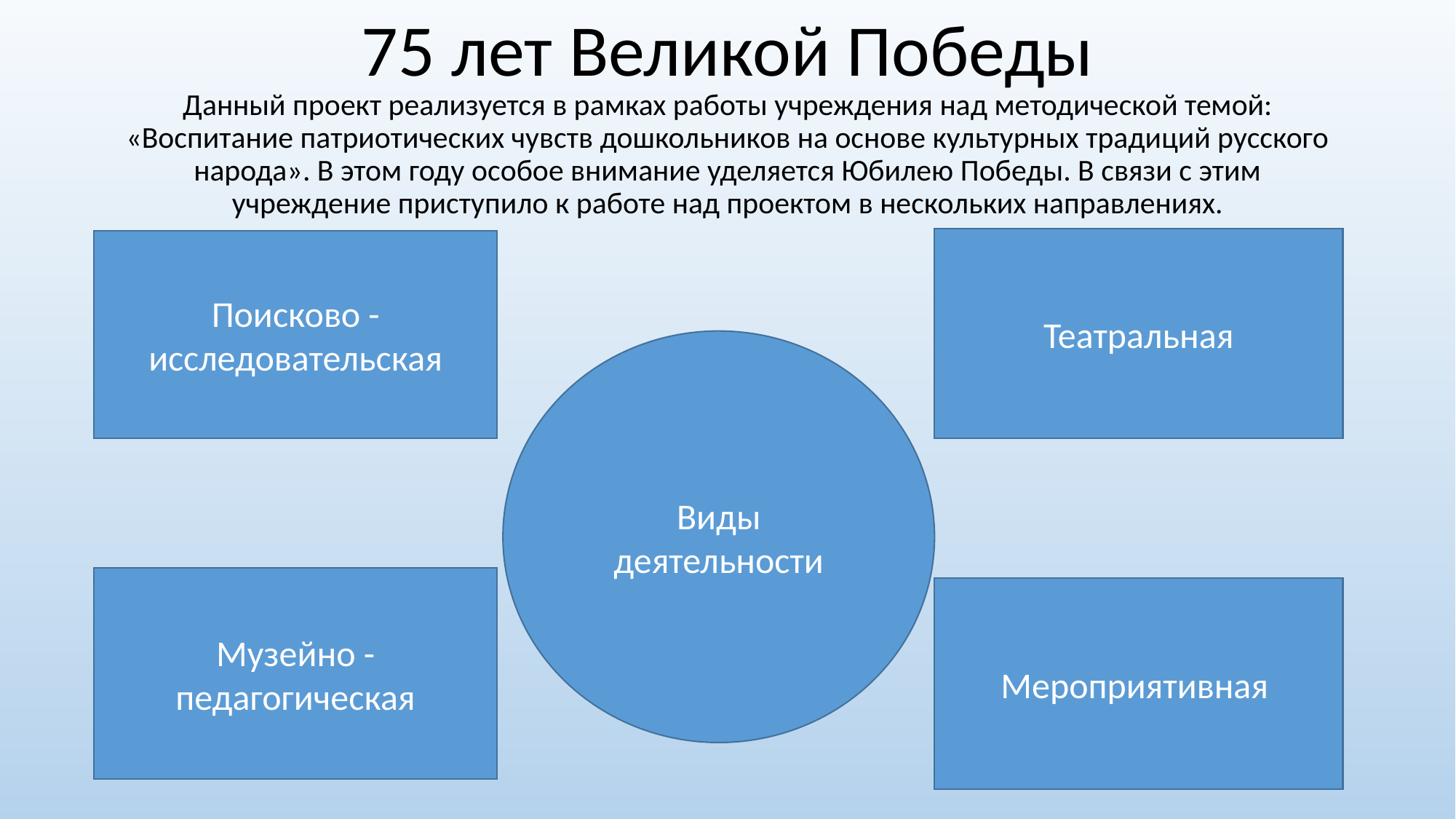

# 75 лет Великой Победы
Данный проект реализуется в рамках работы учреждения над методической темой: «Воспитание патриотических чувств дошкольников на основе культурных традиций русского народа». В этом году особое внимание уделяется Юбилею Победы. В связи с этим учреждение приступило к работе над проектом в нескольких направлениях.
Театральная
Поисково - исследовательская
Виды деятельности
Музейно - педагогическая
Мероприятивная